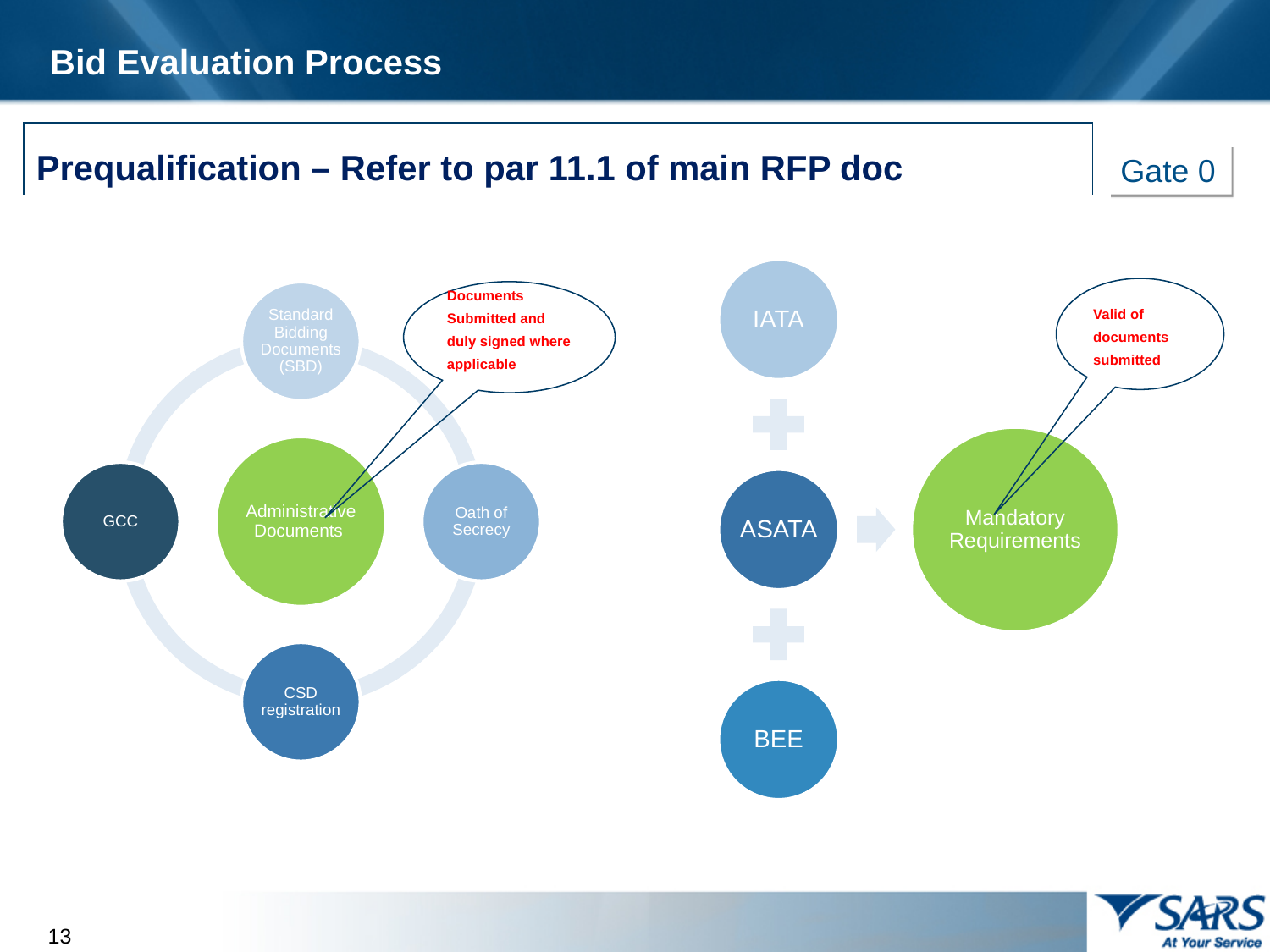

Bid Evaluation Process
Prequalification – Refer to par 11.1 of main RFP doc
Gate 0
Administrative Documents
Standard Bidding Documents (SBD)
Oath of Secrecy
CSD registration
GCC
IATA

ASATA

BEE

Mandatory Requirements
Valid of documents submitted

Documents Submitted and duly signed where applicable

13